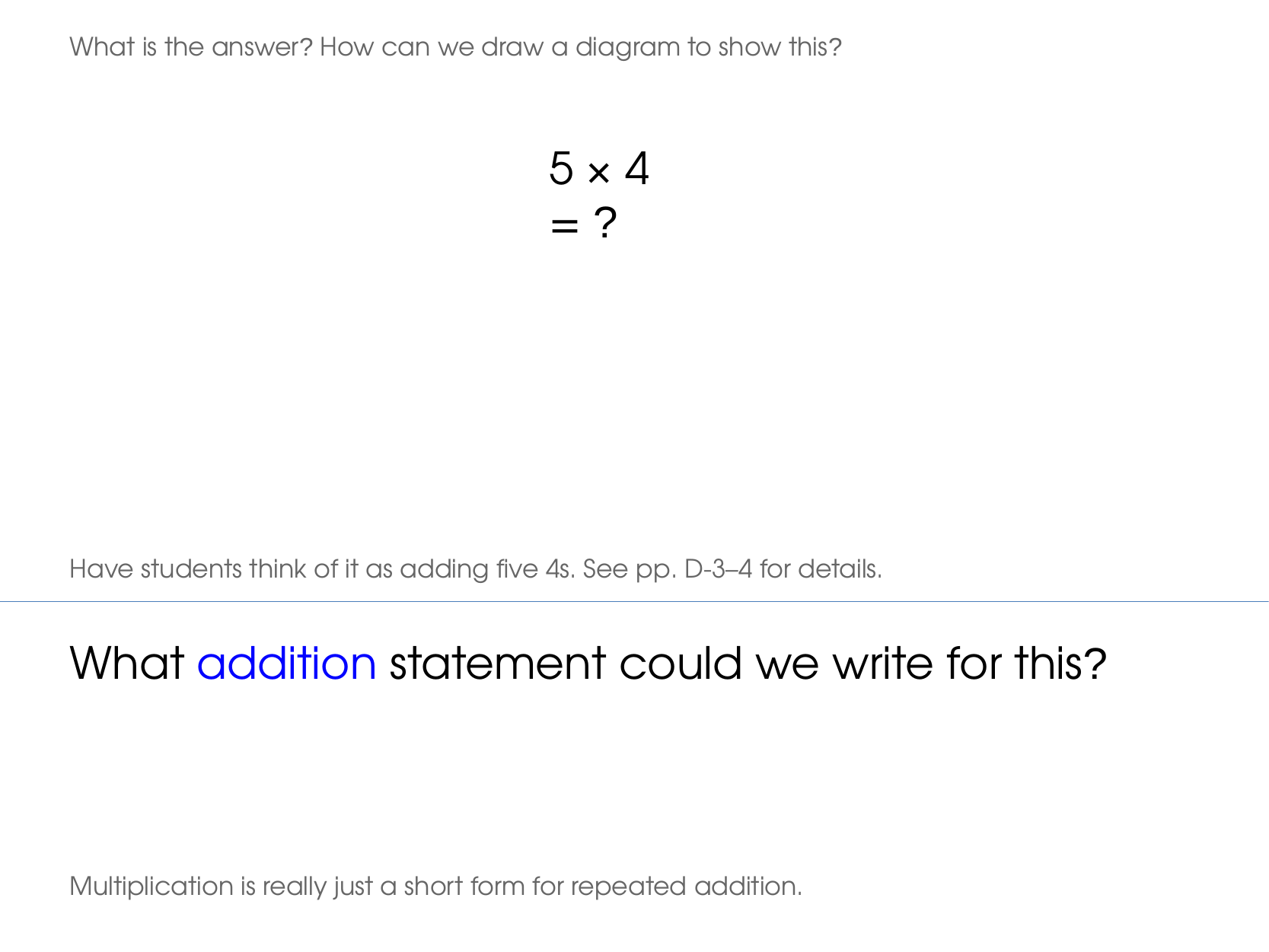

What is the answer? How can we draw a diagram to show this?
5 × 4 = ?
Have students think of it as adding five 4s. See pp. D-3–4 for details.
What addition statement could we write for this?
Multiplication is really just a short form for repeated addition.